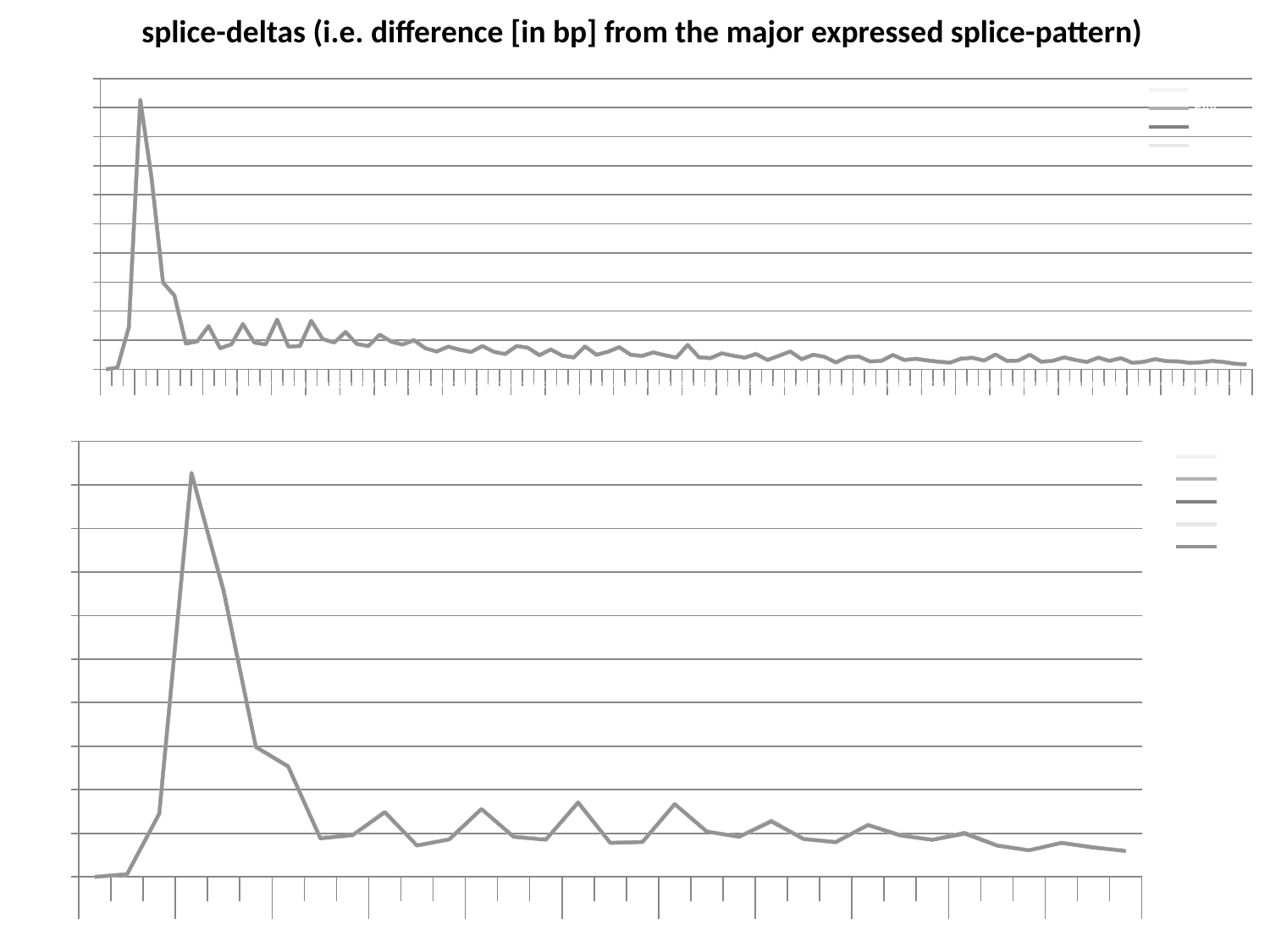

splice-deltas (i.e. difference [in bp] from the major expressed splice-pattern)

### Chart

| Category | CEU | FIN | GBR | TSI | YRB |
|---|---|---|---|---|---|
| 0) | 0.0 | 0.0 | 0.0 | 0.0 | 0.0 |
| 1) | 6.0 | 6.0 | 6.0 | 6.0 | 6.0 |
| 2) | 144.0 | 145.0 | 145.0 | 145.0 | 145.0 |
| 3) | 922.0 | 926.0 | 928.0 | 929.0 | 927.0 |
| 4) | 658.0 | 656.0 | 658.0 | 655.0 | 654.0 |
| 5) | 295.0 | 298.0 | 297.0 | 296.0 | 298.0 |
| 6) | 255.0 | 254.0 | 253.0 | 255.0 | 254.0 |
| 7) | 88.0 | 90.0 | 89.0 | 89.0 | 88.0 |
| 8) | 95.0 | 95.0 | 95.0 | 95.0 | 96.0 |
| 9) | 148.0 | 149.0 | 149.0 | 148.0 | 148.0 |
| 10) | 72.0 | 72.0 | 72.0 | 72.0 | 72.0 |
| 11) | 86.0 | 86.0 | 86.0 | 86.0 | 86.0 |
| 12) | 155.0 | 155.0 | 155.0 | 155.0 | 156.0 |
| 13) | 91.0 | 92.0 | 92.0 | 92.0 | 92.0 |
| 14) | 85.0 | 86.0 | 86.0 | 86.0 | 85.0 |
| 15) | 170.0 | 171.0 | 170.0 | 171.0 | 171.0 |
| 16) | 78.0 | 78.0 | 78.0 | 78.0 | 78.0 |
| 17) | 80.0 | 80.0 | 80.0 | 80.0 | 80.0 |
| 18) | 166.0 | 167.0 | 167.0 | 167.0 | 167.0 |
| 19) | 105.0 | 104.0 | 104.0 | 105.0 | 104.0 |
| 20) | 92.0 | 92.0 | 92.0 | 92.0 | 92.0 |
| 21) | 127.0 | 128.0 | 129.0 | 128.0 | 127.0 |
| 22) | 86.0 | 87.0 | 87.0 | 87.0 | 87.0 |
| 23) | 79.0 | 79.0 | 80.0 | 80.0 | 80.0 |
| 24) | 118.0 | 119.0 | 119.0 | 119.0 | 119.0 |
| 25) | 96.0 | 95.0 | 96.0 | 95.0 | 95.0 |
| 26) | 85.0 | 85.0 | 85.0 | 86.0 | 85.0 |
| 27) | 101.0 | 101.0 | 99.0 | 101.0 | 101.0 |
| 28) | 72.0 | 73.0 | 72.0 | 73.0 | 72.0 |
| 29) | 61.0 | 61.0 | 61.0 | 61.0 | 61.0 |
| 30) | 78.0 | 78.0 | 78.0 | 78.0 | 78.0 |
| 31) | 68.0 | 67.0 | 67.0 | 68.0 | 68.0 |
| 32) | 60.0 | 60.0 | 60.0 | 60.0 | 59.0 |
| 33) | 80.0 | 80.0 | 80.0 | 80.0 | 80.0 |
| 34) | 60.0 | 60.0 | 60.0 | 60.0 | 60.0 |
| 35) | 53.0 | 53.0 | 53.0 | 53.0 | 52.0 |
| 36) | 80.0 | 80.0 | 80.0 | 80.0 | 80.0 |
| 37) | 72.0 | 73.0 | 74.0 | 72.0 | 74.0 |
| 38) | 49.0 | 49.0 | 49.0 | 49.0 | 48.0 |
| 39) | 69.0 | 69.0 | 69.0 | 69.0 | 68.0 |
| 40) | 47.0 | 47.0 | 47.0 | 47.0 | 47.0 |
| 41) | 41.0 | 41.0 | 41.0 | 41.0 | 40.0 |
| 42) | 80.0 | 80.0 | 80.0 | 80.0 | 78.0 |
| 43) | 49.0 | 50.0 | 50.0 | 50.0 | 50.0 |
| 44) | 60.0 | 60.0 | 60.0 | 60.0 | 60.0 |
| 45) | 75.0 | 76.0 | 76.0 | 76.0 | 76.0 |
| 46) | 50.0 | 49.0 | 50.0 | 50.0 | 50.0 |
| 47) | 46.0 | 46.0 | 46.0 | 46.0 | 46.0 |
| 48) | 58.0 | 58.0 | 58.0 | 58.0 | 58.0 |
| 49) | 49.0 | 49.0 | 49.0 | 49.0 | 48.0 |
| 50) | 41.0 | 41.0 | 41.0 | 41.0 | 40.0 |
| 51) | 83.0 | 84.0 | 83.0 | 84.0 | 84.0 |
| 52) | 41.0 | 41.0 | 41.0 | 41.0 | 41.0 |
| 53) | 39.0 | 38.0 | 38.0 | 39.0 | 39.0 |
| 54) | 56.0 | 55.0 | 55.0 | 57.0 | 55.0 |
| 55) | 47.0 | 48.0 | 48.0 | 48.0 | 46.0 |
| 56) | 40.0 | 40.0 | 40.0 | 40.0 | 40.0 |
| 57) | 50.0 | 53.0 | 54.0 | 53.0 | 52.0 |
| 58) | 32.0 | 32.0 | 32.0 | 32.0 | 32.0 |
| 59) | 47.0 | 47.0 | 47.0 | 47.0 | 46.0 |
| 60) | 61.0 | 62.0 | 62.0 | 62.0 | 61.0 |
| 61) | 34.0 | 34.0 | 34.0 | 34.0 | 35.0 |
| 62) | 50.0 | 50.0 | 50.0 | 50.0 | 50.0 |
| 63) | 42.0 | 42.0 | 42.0 | 41.0 | 43.0 |
| 64) | 24.0 | 25.0 | 24.0 | 24.0 | 23.0 |
| 65) | 42.0 | 42.0 | 42.0 | 42.0 | 42.0 |
| 66) | 43.0 | 44.0 | 44.0 | 44.0 | 44.0 |
| 67) | 27.0 | 27.0 | 27.0 | 28.0 | 27.0 |
| 68) | 29.0 | 29.0 | 29.0 | 29.0 | 29.0 |
| 69) | 49.0 | 49.0 | 49.0 | 48.0 | 49.0 |
| 70) | 32.0 | 32.0 | 32.0 | 32.0 | 32.0 |
| 71) | 36.0 | 36.0 | 36.0 | 36.0 | 36.0 |
| 72) | 30.0 | 31.0 | 31.0 | 30.0 | 30.0 |
| 73) | 26.0 | 26.0 | 26.0 | 26.0 | 26.0 |
| 74) | 22.0 | 23.0 | 23.0 | 23.0 | 23.0 |
| 75) | 38.0 | 37.0 | 38.0 | 37.0 | 36.0 |
| 76) | 39.0 | 40.0 | 40.0 | 40.0 | 39.0 |
| 77) | 30.0 | 30.0 | 30.0 | 30.0 | 30.0 |
| 78) | 48.0 | 51.0 | 51.0 | 51.0 | 51.0 |
| 79) | 28.0 | 29.0 | 29.0 | 29.0 | 29.0 |
| 80) | 30.0 | 30.0 | 30.0 | 30.0 | 30.0 |
| 81) | 51.0 | 51.0 | 51.0 | 51.0 | 50.0 |
| 82) | 26.0 | 26.0 | 26.0 | 26.0 | 26.0 |
| 83) | 29.0 | 29.0 | 29.0 | 29.0 | 29.0 |
| 84) | 41.0 | 41.0 | 41.0 | 41.0 | 41.0 |
| 85) | 32.0 | 32.0 | 32.0 | 32.0 | 32.0 |
| 86) | 25.0 | 25.0 | 25.0 | 25.0 | 25.0 |
| 87) | 40.0 | 40.0 | 40.0 | 40.0 | 40.0 |
| 88) | 28.0 | 29.0 | 29.0 | 29.0 | 29.0 |
| 89) | 39.0 | 39.0 | 39.0 | 39.0 | 38.0 |
| 90) | 22.0 | 22.0 | 22.0 | 22.0 | 22.0 |
| 91) | 25.0 | 26.0 | 25.0 | 25.0 | 26.0 |
| 92) | 35.0 | 34.0 | 35.0 | 35.0 | 35.0 |
| 93) | 28.0 | 28.0 | 28.0 | 28.0 | 28.0 |
| 94) | 27.0 | 27.0 | 27.0 | 27.0 | 27.0 |
| 95) | 23.0 | 23.0 | 23.0 | 23.0 | 22.0 |
| 96) | 24.0 | 24.0 | 24.0 | 24.0 | 24.0 |
| 97) | 28.0 | 28.0 | 28.0 | 28.0 | 29.0 |
| 98) | 25.0 | 25.0 | 25.0 | 25.0 | 25.0 |
| 99) | 19.0 | 19.0 | 19.0 | 19.0 | 19.0 |
| 100) | 17.0 | 17.0 | 17.0 | 17.0 | 17.0 |

### Chart

| Category | CEU | FIN | GBR | TSI | YRB |
|---|---|---|---|---|---|
| 0) | 0.0 | 0.0 | 0.0 | 0.0 | 0.0 |
| 1) | 6.0 | 6.0 | 6.0 | 6.0 | 6.0 |
| 2) | 144.0 | 145.0 | 145.0 | 145.0 | 145.0 |
| 3) | 922.0 | 926.0 | 928.0 | 929.0 | 927.0 |
| 4) | 658.0 | 656.0 | 658.0 | 655.0 | 654.0 |
| 5) | 295.0 | 298.0 | 297.0 | 296.0 | 298.0 |
| 6) | 255.0 | 254.0 | 253.0 | 255.0 | 254.0 |
| 7) | 88.0 | 90.0 | 89.0 | 89.0 | 88.0 |
| 8) | 95.0 | 95.0 | 95.0 | 95.0 | 96.0 |
| 9) | 148.0 | 149.0 | 149.0 | 148.0 | 148.0 |
| 10) | 72.0 | 72.0 | 72.0 | 72.0 | 72.0 |
| 11) | 86.0 | 86.0 | 86.0 | 86.0 | 86.0 |
| 12) | 155.0 | 155.0 | 155.0 | 155.0 | 156.0 |
| 13) | 91.0 | 92.0 | 92.0 | 92.0 | 92.0 |
| 14) | 85.0 | 86.0 | 86.0 | 86.0 | 85.0 |
| 15) | 170.0 | 171.0 | 170.0 | 171.0 | 171.0 |
| 16) | 78.0 | 78.0 | 78.0 | 78.0 | 78.0 |
| 17) | 80.0 | 80.0 | 80.0 | 80.0 | 80.0 |
| 18) | 166.0 | 167.0 | 167.0 | 167.0 | 167.0 |
| 19) | 105.0 | 104.0 | 104.0 | 105.0 | 104.0 |
| 20) | 92.0 | 92.0 | 92.0 | 92.0 | 92.0 |
| 21) | 127.0 | 128.0 | 129.0 | 128.0 | 127.0 |
| 22) | 86.0 | 87.0 | 87.0 | 87.0 | 87.0 |
| 23) | 79.0 | 79.0 | 80.0 | 80.0 | 80.0 |
| 24) | 118.0 | 119.0 | 119.0 | 119.0 | 119.0 |
| 25) | 96.0 | 95.0 | 96.0 | 95.0 | 95.0 |
| 26) | 85.0 | 85.0 | 85.0 | 86.0 | 85.0 |
| 27) | 101.0 | 101.0 | 99.0 | 101.0 | 101.0 |
| 28) | 72.0 | 73.0 | 72.0 | 73.0 | 72.0 |
| 29) | 61.0 | 61.0 | 61.0 | 61.0 | 61.0 |
| 30) | 78.0 | 78.0 | 78.0 | 78.0 | 78.0 |
| 31) | 68.0 | 67.0 | 67.0 | 68.0 | 68.0 |
| 32) | 60.0 | 60.0 | 60.0 | 60.0 | 59.0 |